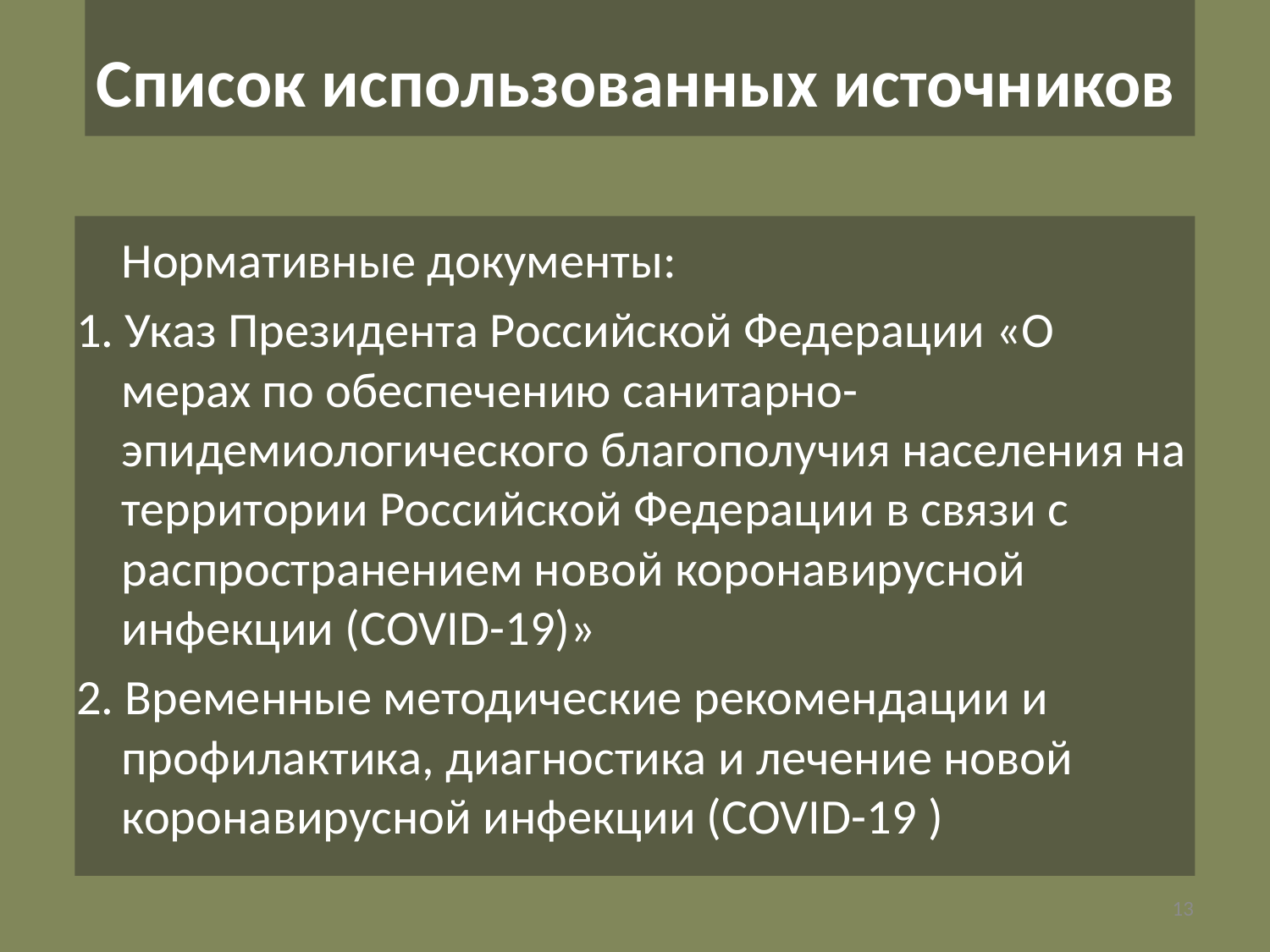

# Список использованных источников

	Нормативные документы:
1. Указ Президента Российской Федерации «О мерах по обеспечению санитарно-эпидемиологического благополучия населения на территории Российской Федерации в связи с распространением новой коронавирусной инфекции (COVID-19)»
2. Временные методические рекомендации и профилактика, диагностика и лечение новой коронавирусной инфекции (COVID-19 )

13